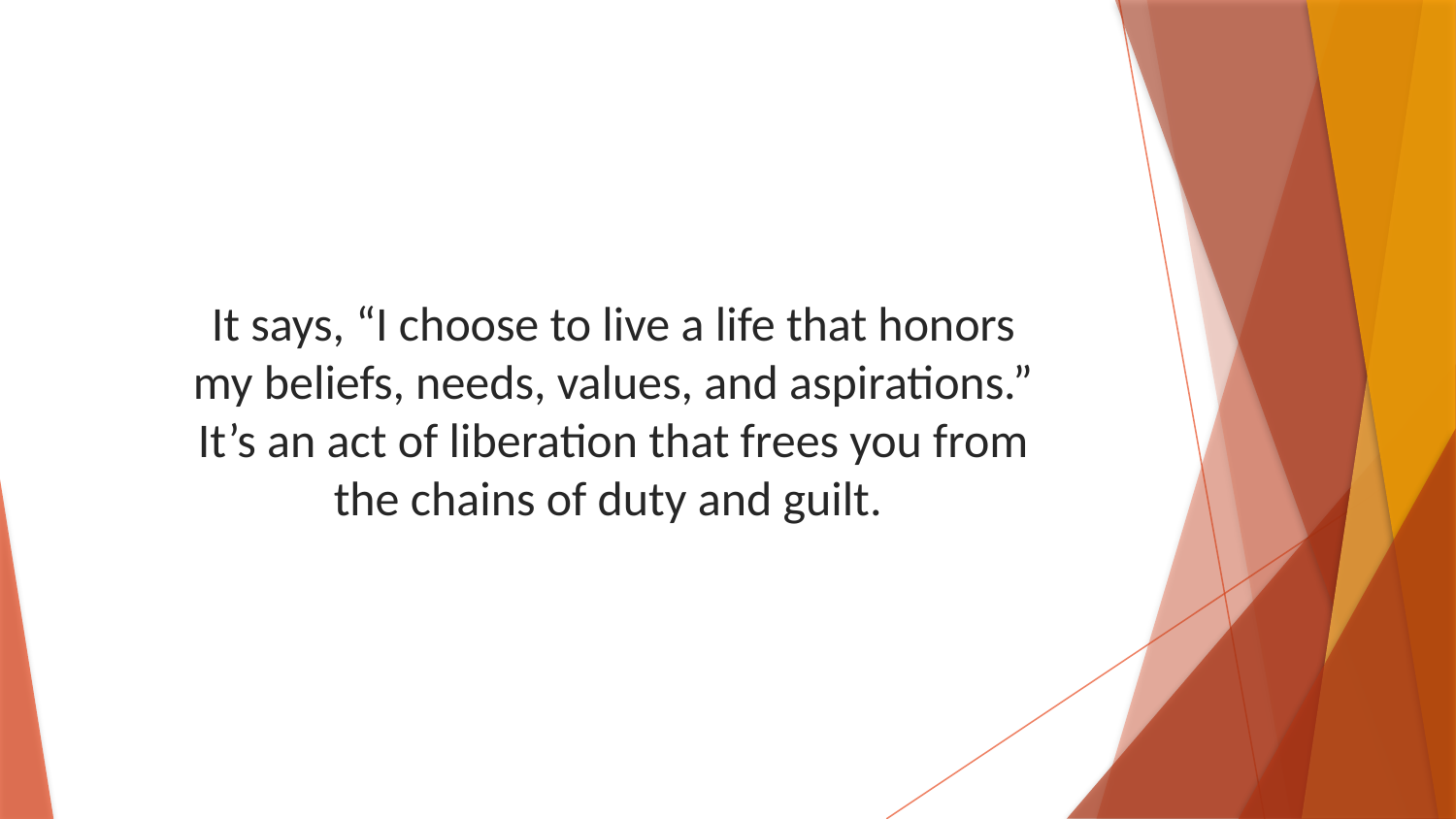

It says, “I choose to live a life that honors my beliefs, needs, values, and aspirations.” It’s an act of liberation that frees you from the chains of duty and guilt.